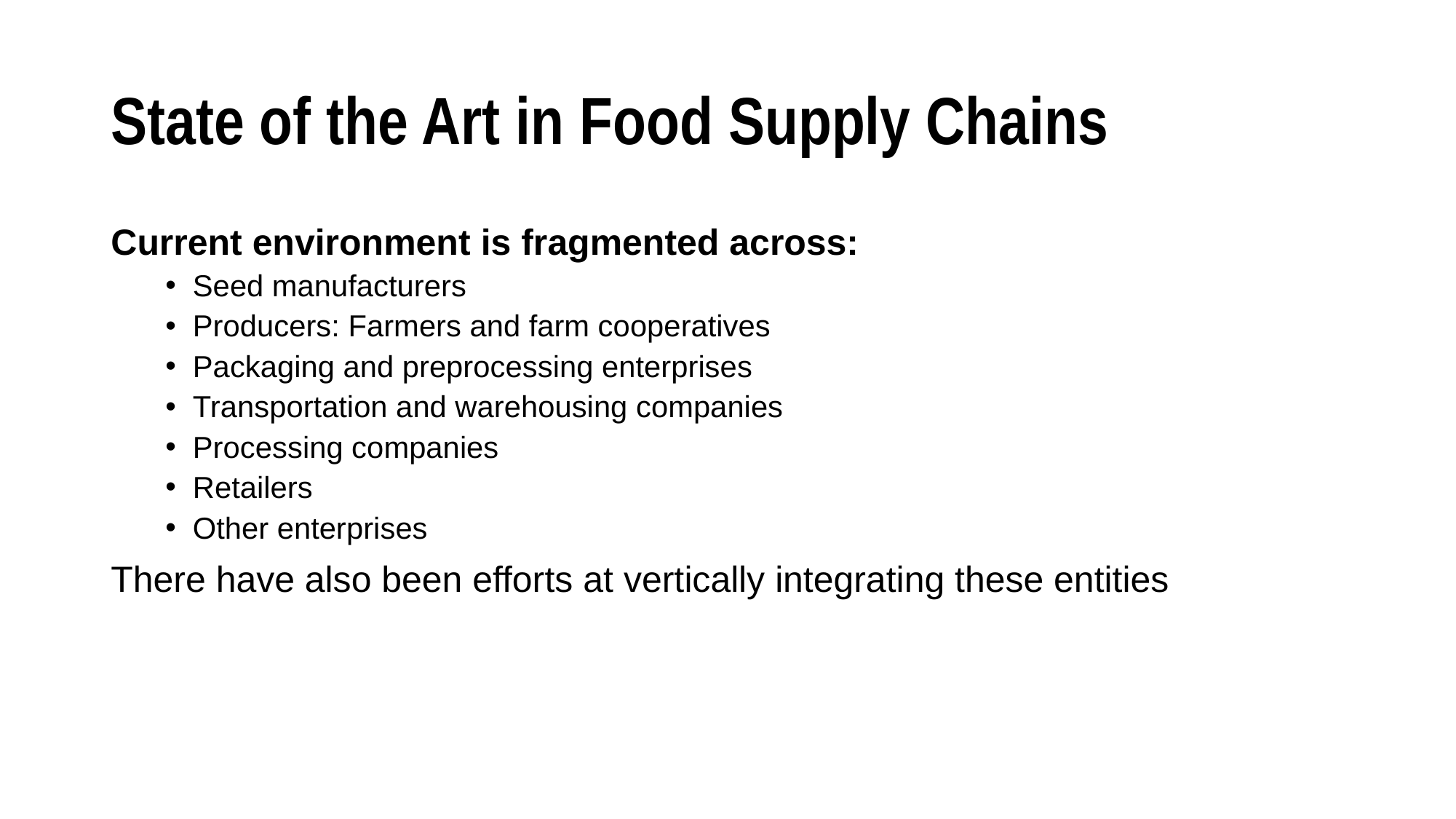

# State of the Art in Food Supply Chains
Current environment is fragmented across:
Seed manufacturers
Producers: Farmers and farm cooperatives
Packaging and preprocessing enterprises
Transportation and warehousing companies
Processing companies
Retailers
Other enterprises
There have also been efforts at vertically integrating these entities